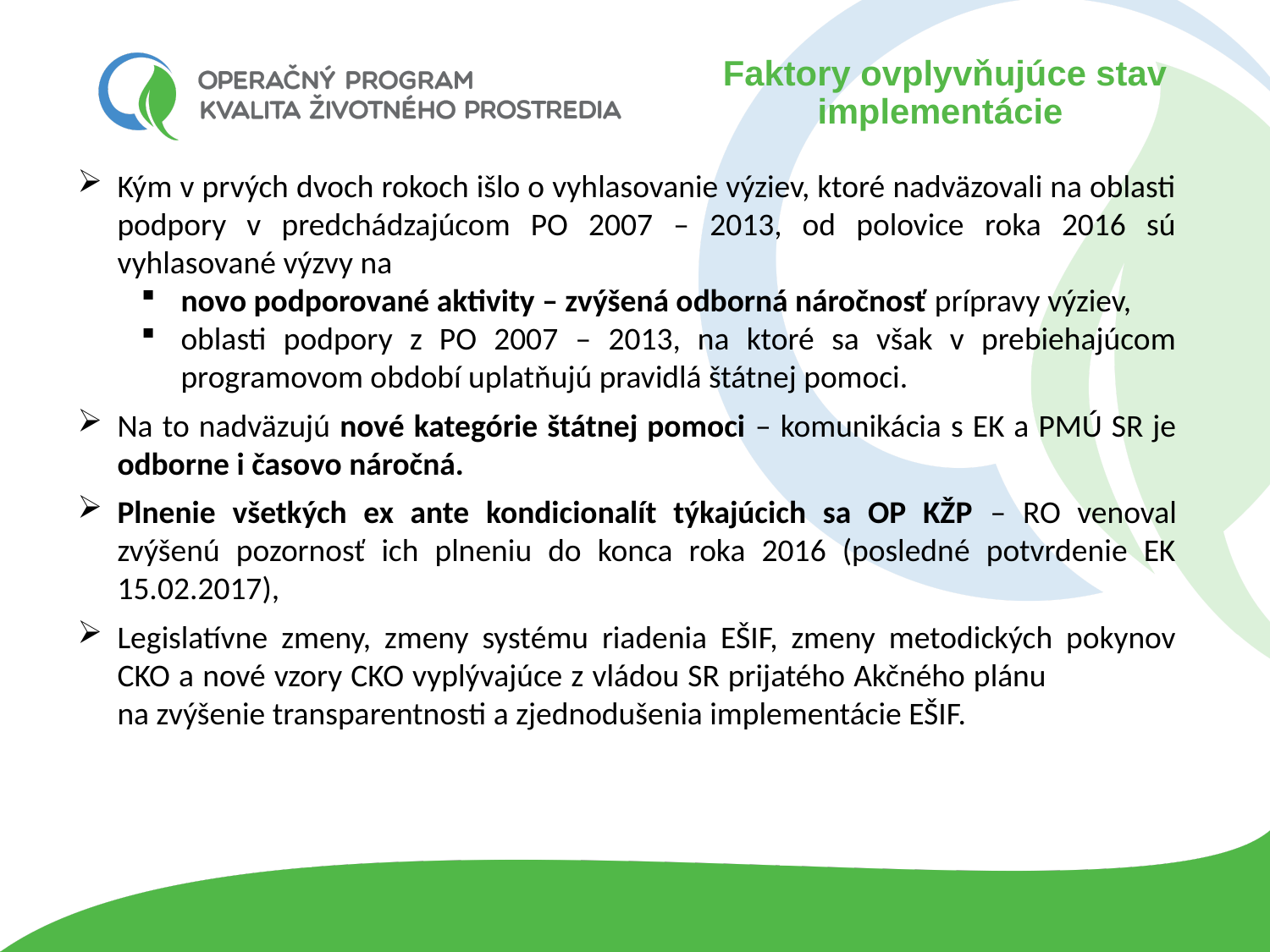

# Faktory ovplyvňujúce stav implementácie
Kým v prvých dvoch rokoch išlo o vyhlasovanie výziev, ktoré nadväzovali na oblasti podpory v predchádzajúcom PO 2007 – 2013, od polovice roka 2016 sú vyhlasované výzvy na
novo podporované aktivity – zvýšená odborná náročnosť prípravy výziev,
oblasti podpory z PO 2007 – 2013, na ktoré sa však v prebiehajúcom programovom období uplatňujú pravidlá štátnej pomoci.
Na to nadväzujú nové kategórie štátnej pomoci – komunikácia s EK a PMÚ SR je odborne i časovo náročná.
Plnenie všetkých ex ante kondicionalít týkajúcich sa OP KŽP – RO venoval zvýšenú pozornosť ich plneniu do konca roka 2016 (posledné potvrdenie EK 15.02.2017),
Legislatívne zmeny, zmeny systému riadenia EŠIF, zmeny metodických pokynov CKO a nové vzory CKO vyplývajúce z vládou SR prijatého Akčného plánu                na zvýšenie transparentnosti a zjednodušenia implementácie EŠIF.